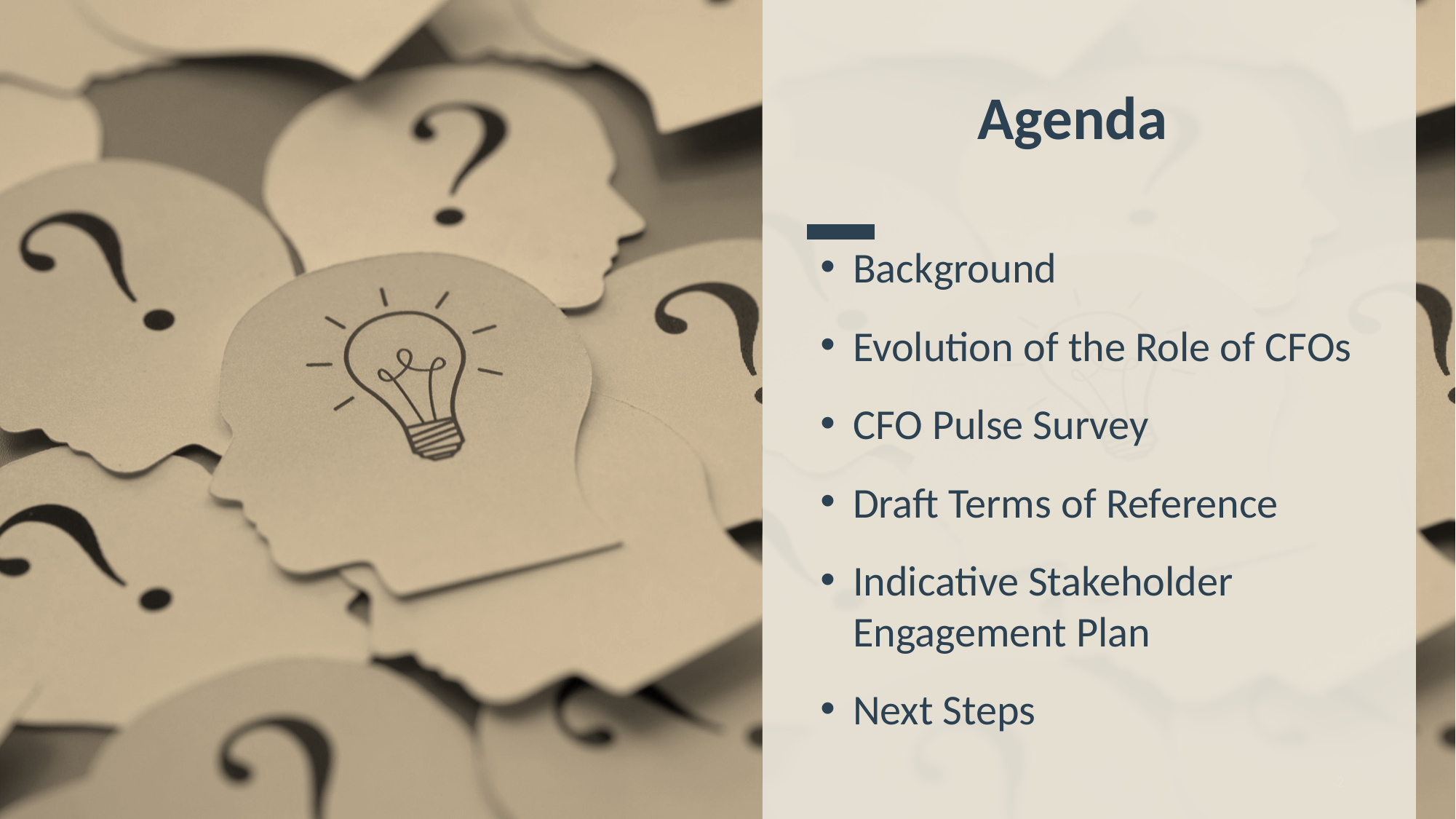

# Agenda
Background
Evolution of the Role of CFOs
CFO Pulse Survey
Draft Terms of Reference
Indicative Stakeholder  Engagement Plan
Next Steps

2